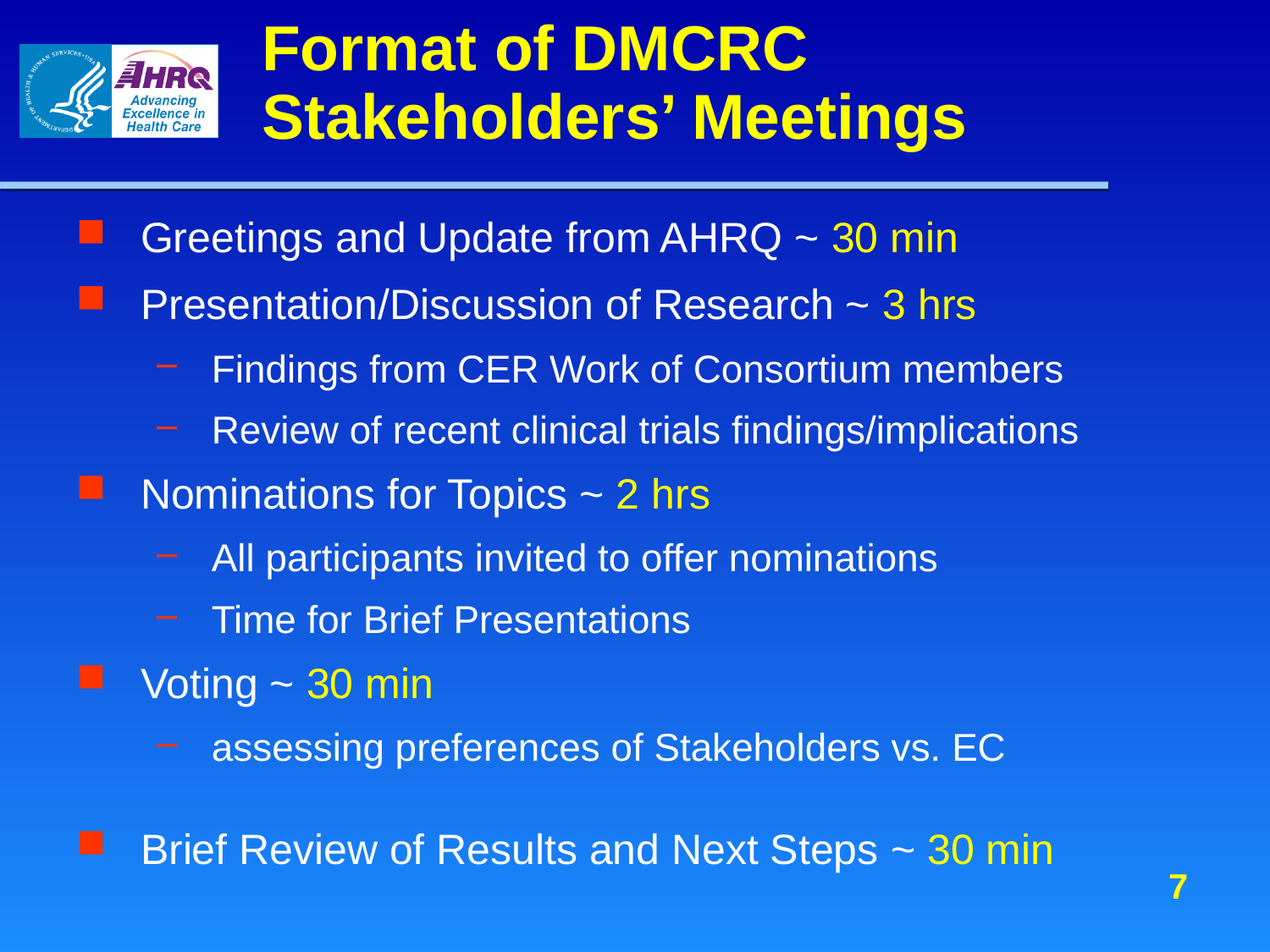

# Format of DMCRC Stakeholders’ Meetings
Greetings and Update from AHRQ ~ 30 min
Presentation/Discussion of Research ~ 3 hrs
Findings from CER Work of Consortium members
Review of recent clinical trials findings/implications
Nominations for Topics ~ 2 hrs
All participants invited to offer nominations
Time for Brief Presentations
Voting ~ 30 min
assessing preferences of Stakeholders vs. EC
Brief Review of Results and Next Steps ~ 30 min